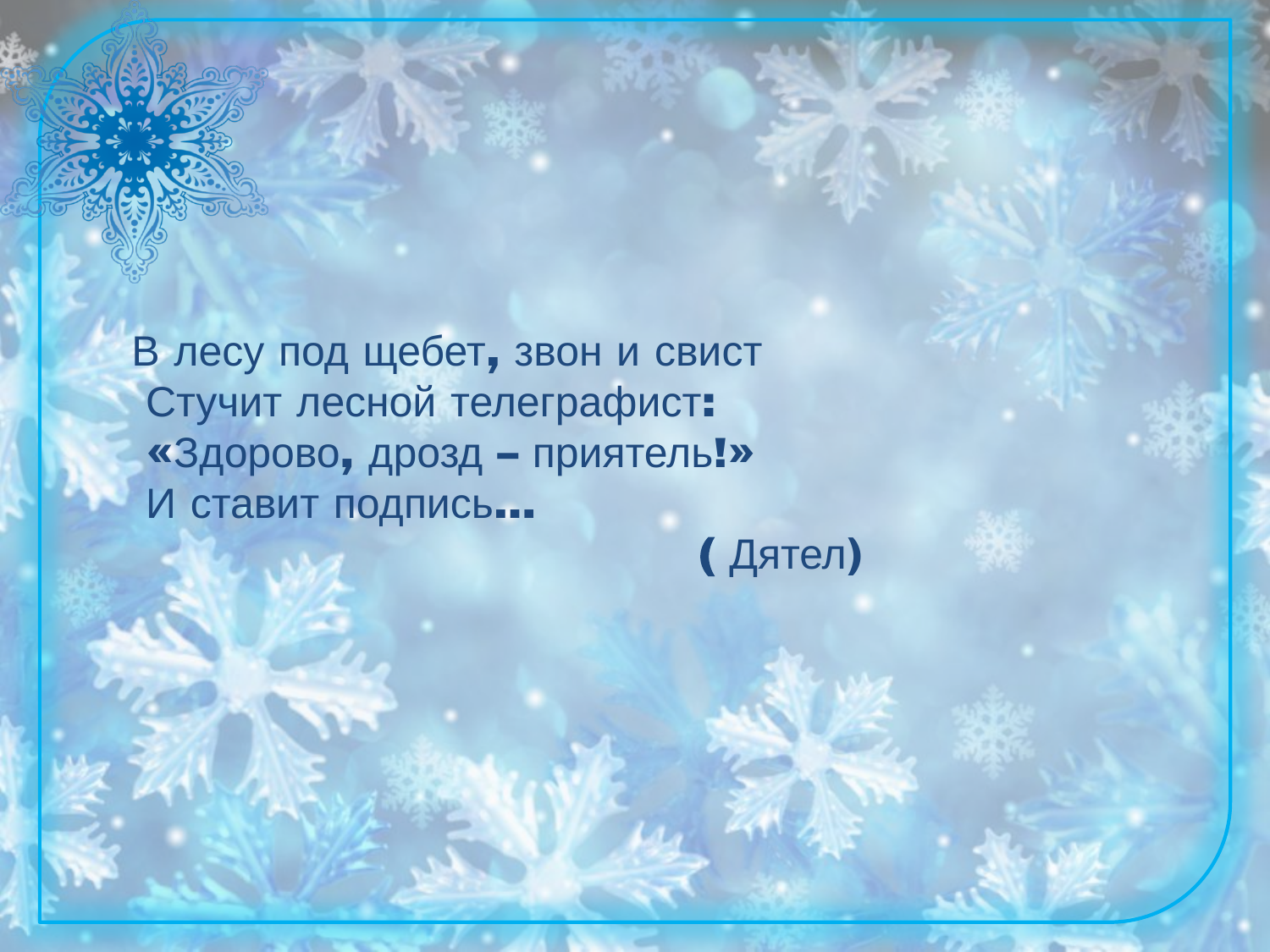

В лесу под щебет, звон и свист
 Стучит лесной телеграфист:
 «Здорово, дрозд – приятель!»
 И ставит подпись…
                                        ( Дятел)